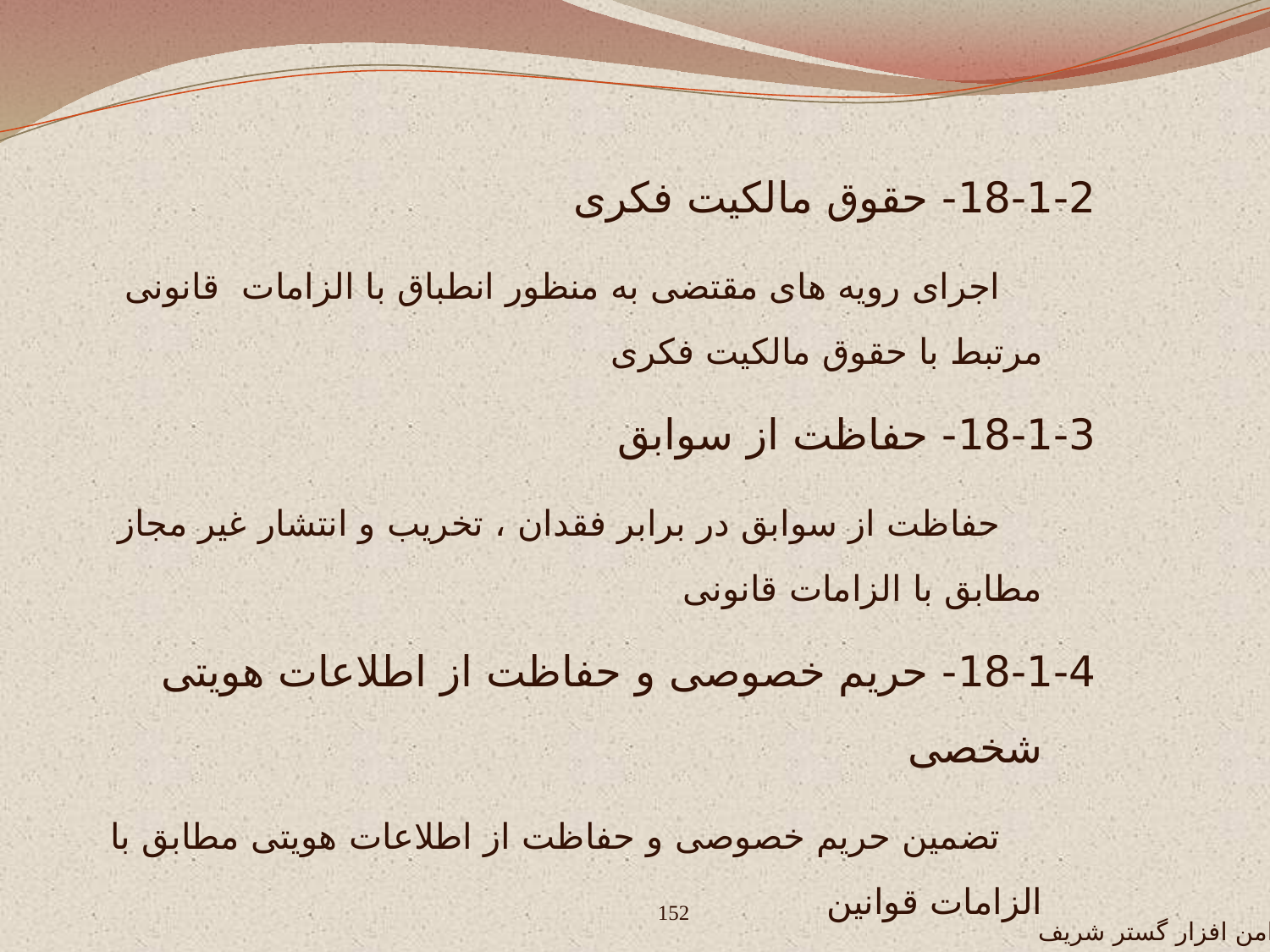

18-1-2- حقوق مالکیت فکری
       اجرای رویه های مقتضی به منظور انطباق با الزامات  قانونی مرتبط با حقوق مالکیت فکری
18-1-3- حفاظت از سوابق
       حفاظت از سوابق در برابر فقدان ، تخریب و انتشار غیر مجاز مطابق با الزامات قانونی
18-1-4- حریم خصوصی و حفاظت از اطلاعات هویتی شخصی
       تضمین حریم خصوصی و حفاظت از اطلاعات هویتی مطابق با الزامات قوانین
18-1-5- تنظیم مقررات کنترل های رمزنگاری
       بکار گیری کنترل های رمزنگاری مطابق با قوانین